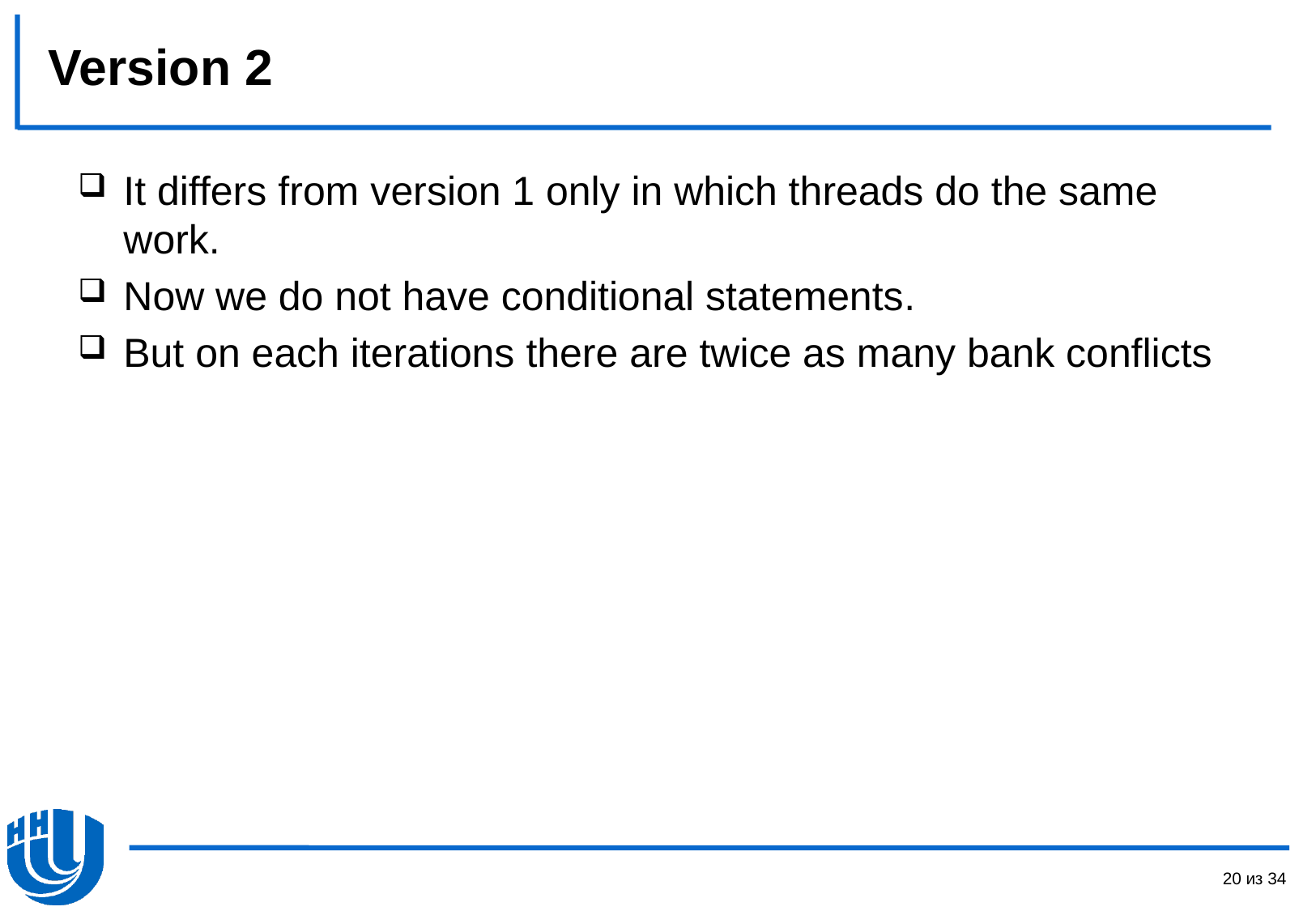

# Version 2
It differs from version 1 only in which threads do the same work.
Now we do not have conditional statements.
But on each iterations there are twice as many bank conflicts
20